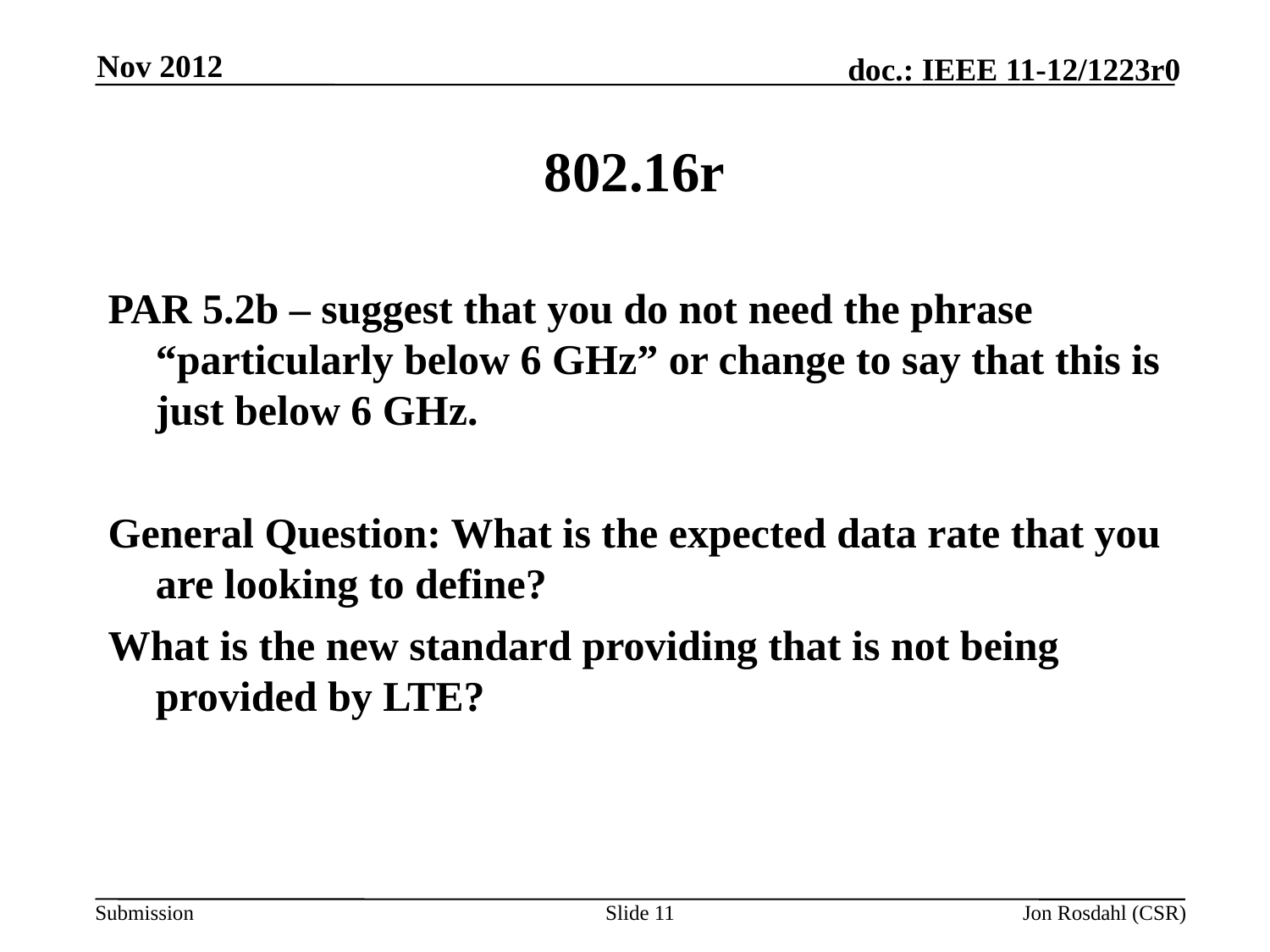

Nov 2012
# 802.16r
PAR 5.2b – suggest that you do not need the phrase “particularly below 6 GHz” or change to say that this is just below 6 GHz.

General Question: What is the expected data rate that you are looking to define?
What is the new standard providing that is not being provided by LTE?

Slide 11
Jon Rosdahl (CSR)